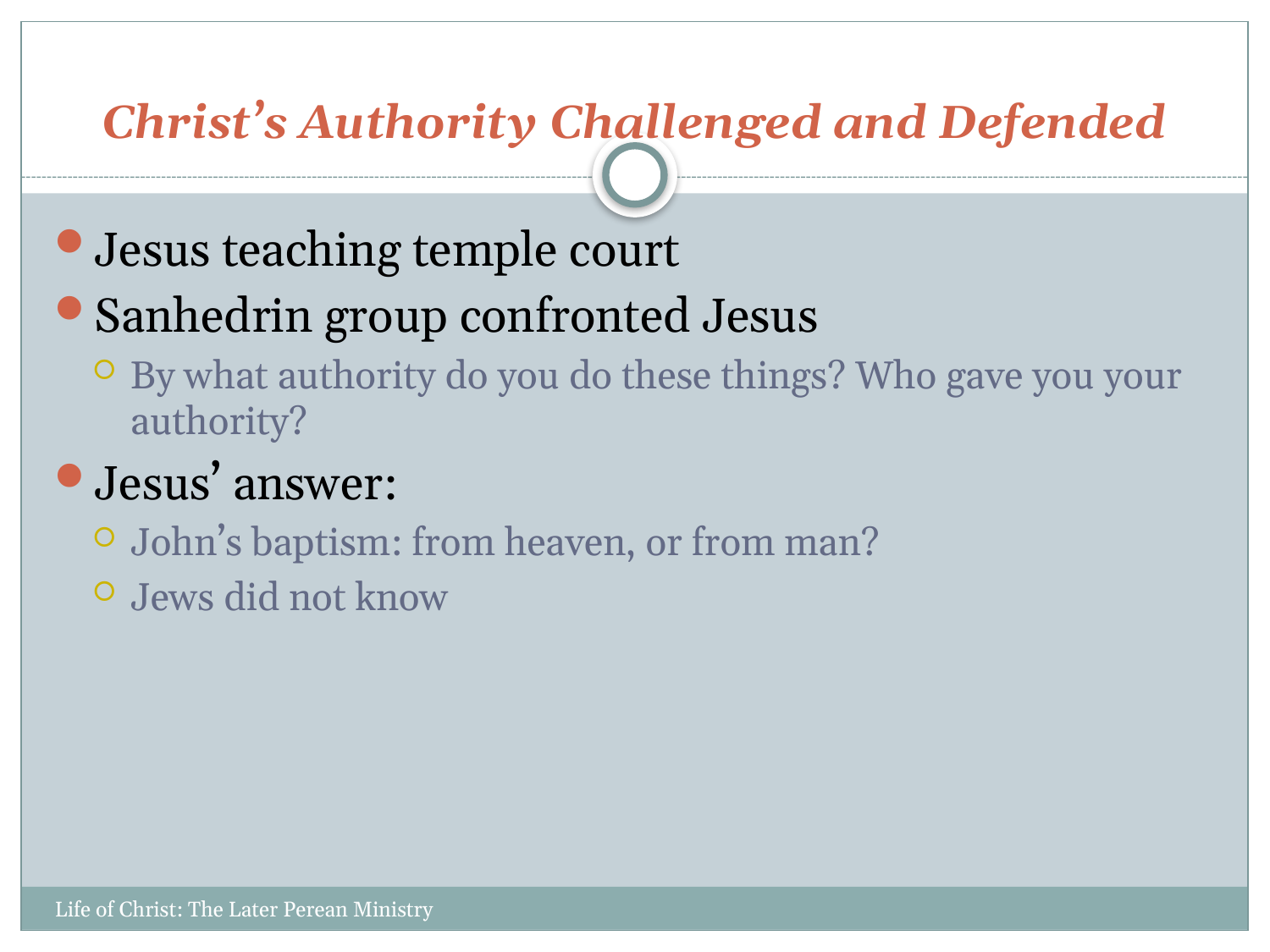

# Christ’s Authority Challenged and Defended
Jesus teaching temple court
Sanhedrin group confronted Jesus
By what authority do you do these things? Who gave you your authority?
Jesus’ answer:
John’s baptism: from heaven, or from man?
Jews did not know

Life of Christ: The Later Perean Ministry